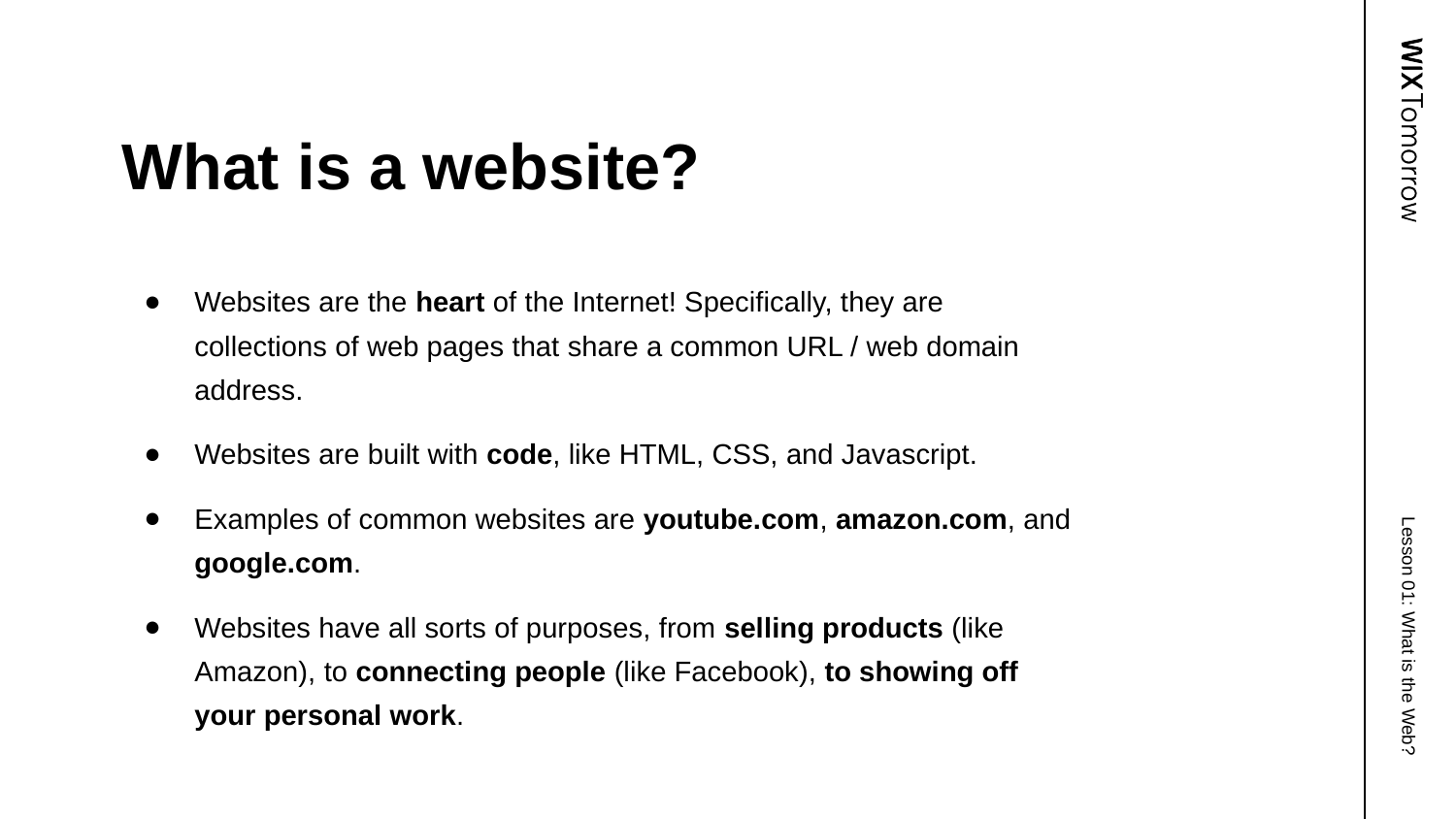

# What is a website?
Websites are the heart of the Internet! Specifically, they are collections of web pages that share a common URL / web domain address.
Websites are built with code, like HTML, CSS, and Javascript.
Examples of common websites are youtube.com, amazon.com, and google.com.
Websites have all sorts of purposes, from selling products (like Amazon), to connecting people (like Facebook), to showing off your personal work.